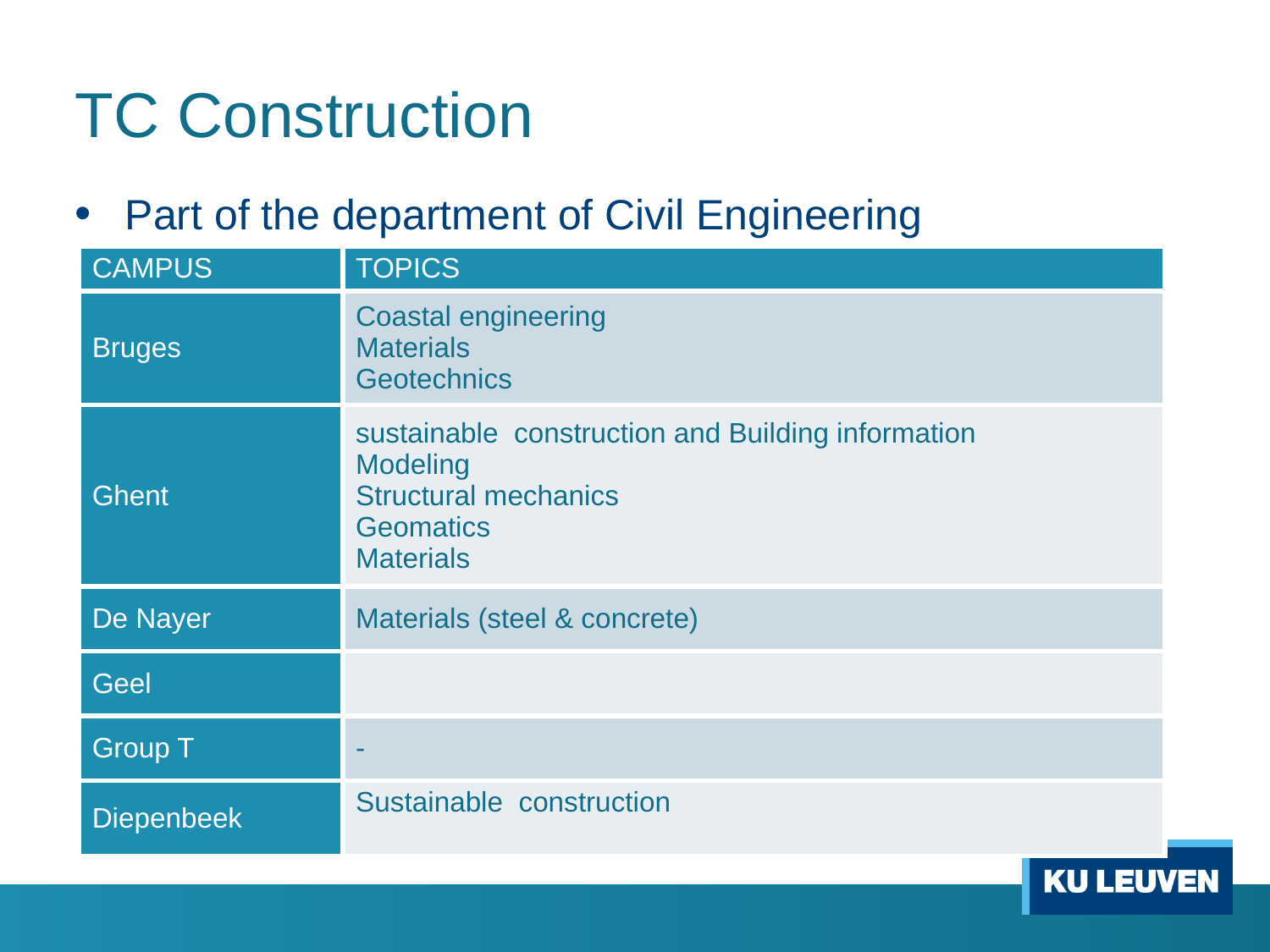

# TC Construction
Part of the department of Civil Engineering
| CAMPUS | TOPICS |
| --- | --- |
| Bruges | Coastal engineering Materials Geotechnics |
| Ghent | sustainable construction and Building information Modeling Structural mechanics Geomatics Materials |
| De Nayer | Materials (steel & concrete) |
| Geel |  |
| Group T | - |
| Diepenbeek | Sustainable construction |